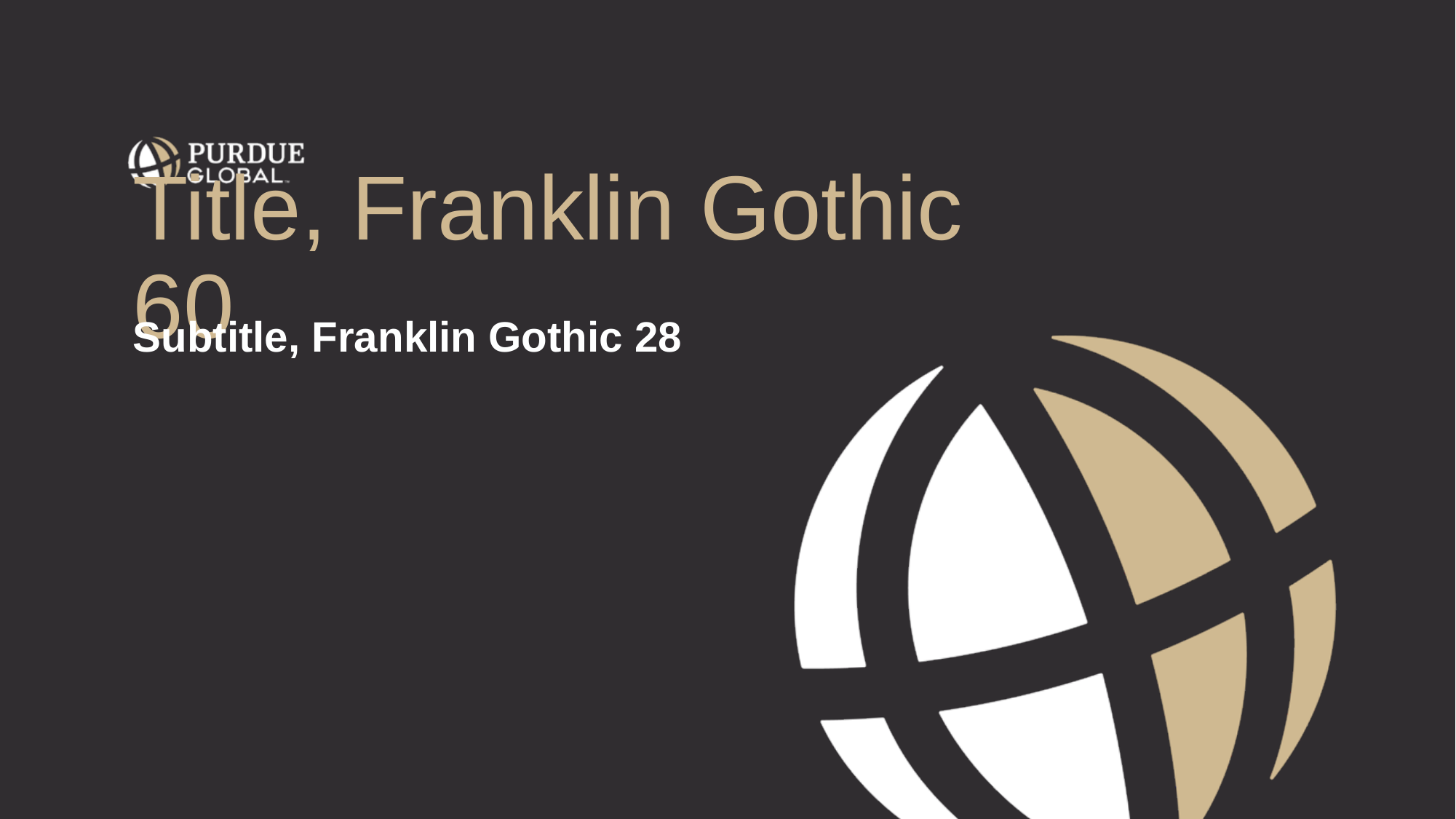

# Title, Franklin Gothic 60
Subtitle, Franklin Gothic 28